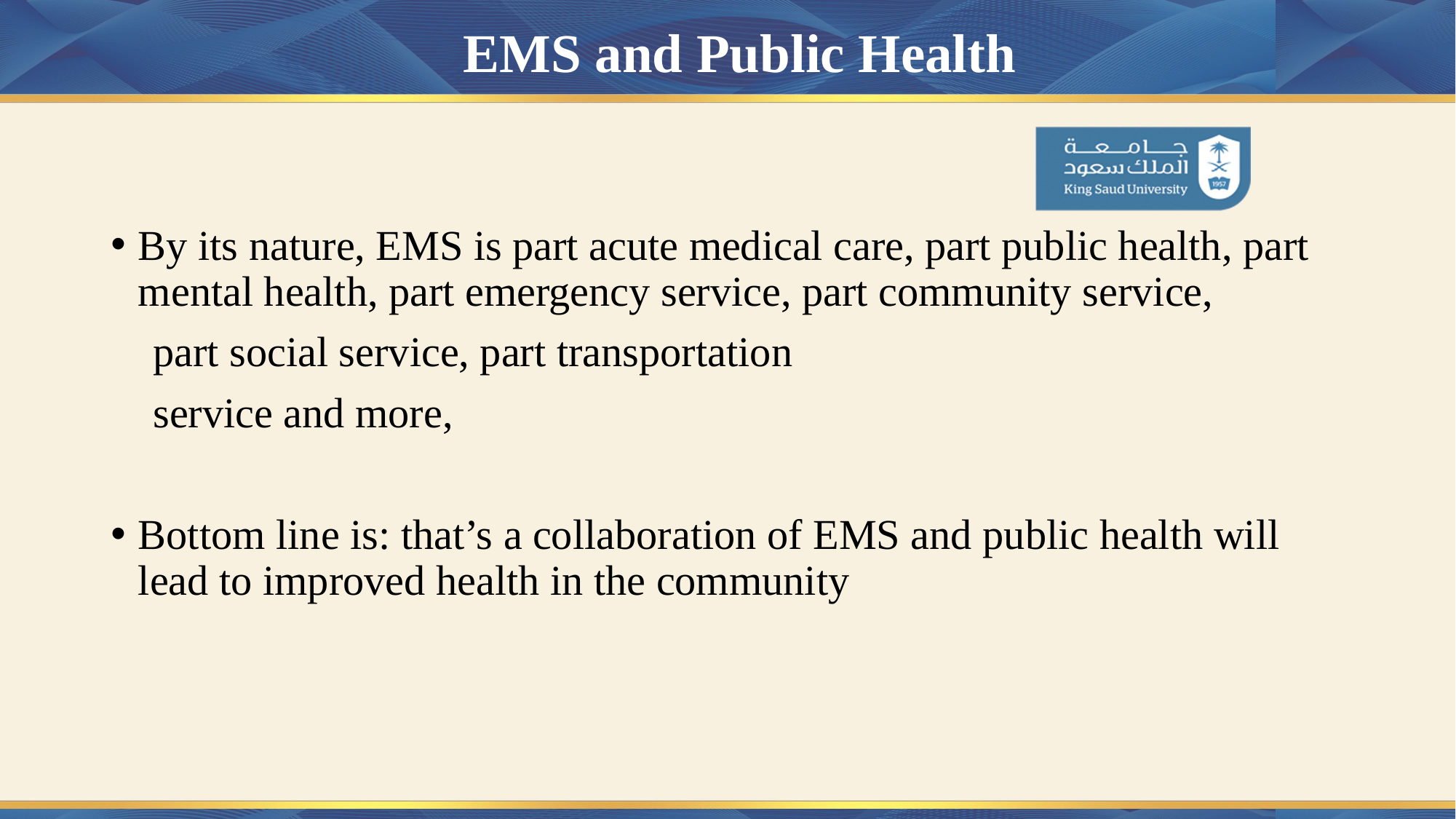

# EMS and Public Health
By its nature, EMS is part acute medical care, part public health, part mental health, part emergency service, part community service,
    part social service, part transportation
    service and more,

Bottom line is: that’s a collaboration of EMS and public health will lead to improved health in the community